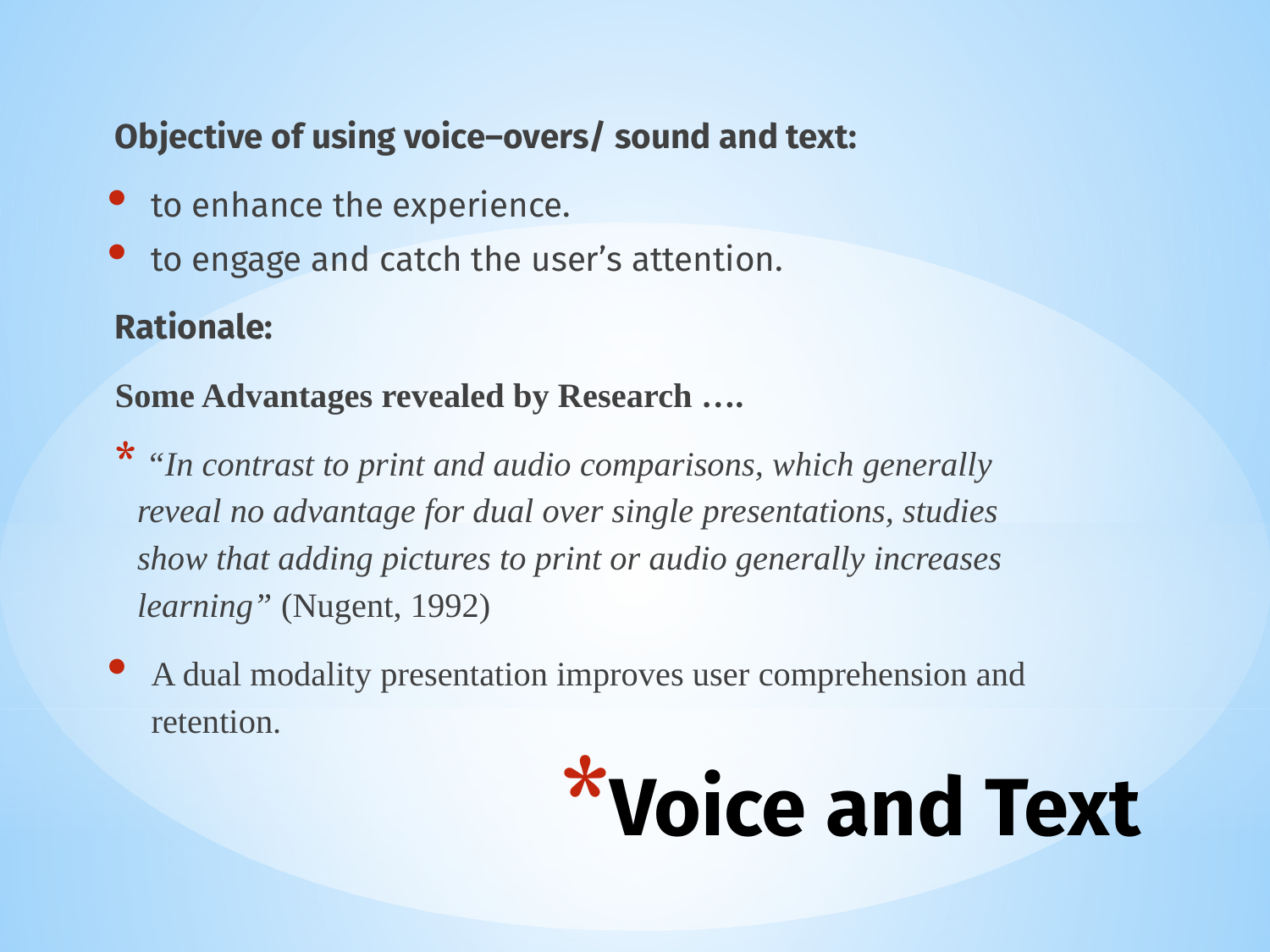

Objective of using voice–overs/ sound and text:
to enhance the experience.
to engage and catch the user’s attention.
Rationale:
Some Advantages revealed by Research ….
 “In contrast to print and audio comparisons, which generally reveal no advantage for dual over single presentations, studies show that adding pictures to print or audio generally increases learning” (Nugent, 1992)
A dual modality presentation improves user comprehension and retention.
# Voice and Text